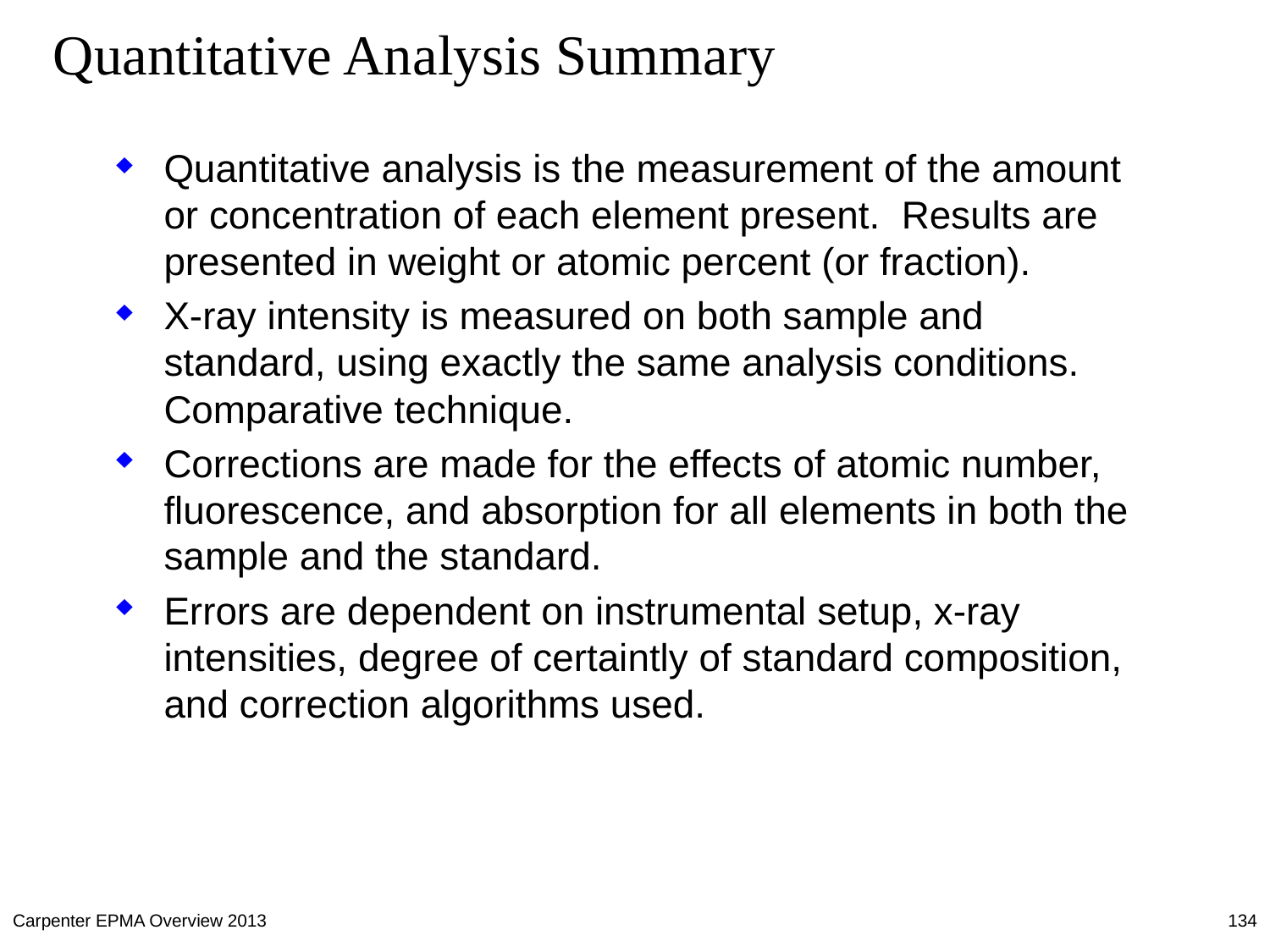

# Quantitative Analysis Summary
Quantitative analysis is the measurement of the amount or concentration of each element present.  Results are presented in weight or atomic percent (or fraction).
X-ray intensity is measured on both sample and standard, using exactly the same analysis conditions.  Comparative technique.
Corrections are made for the effects of atomic number, fluorescence, and absorption for all elements in both the sample and the standard.
Errors are dependent on instrumental setup, x-ray intensities, degree of certaintly of standard composition, and correction algorithms used.
Carpenter EPMA Overview 2013
134